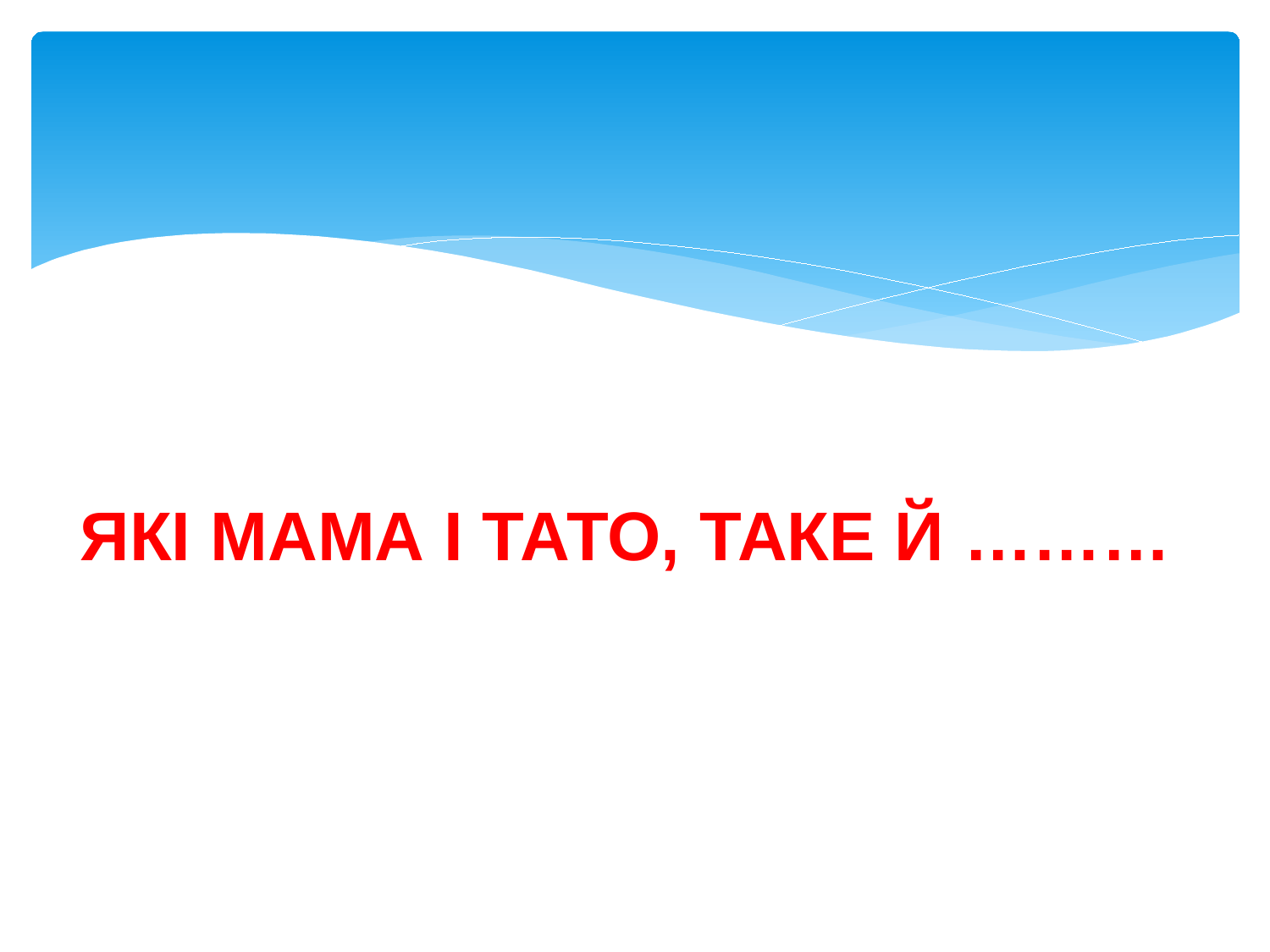

# ЯКІ МАМА І ТАТО, ТАКЕ Й ………